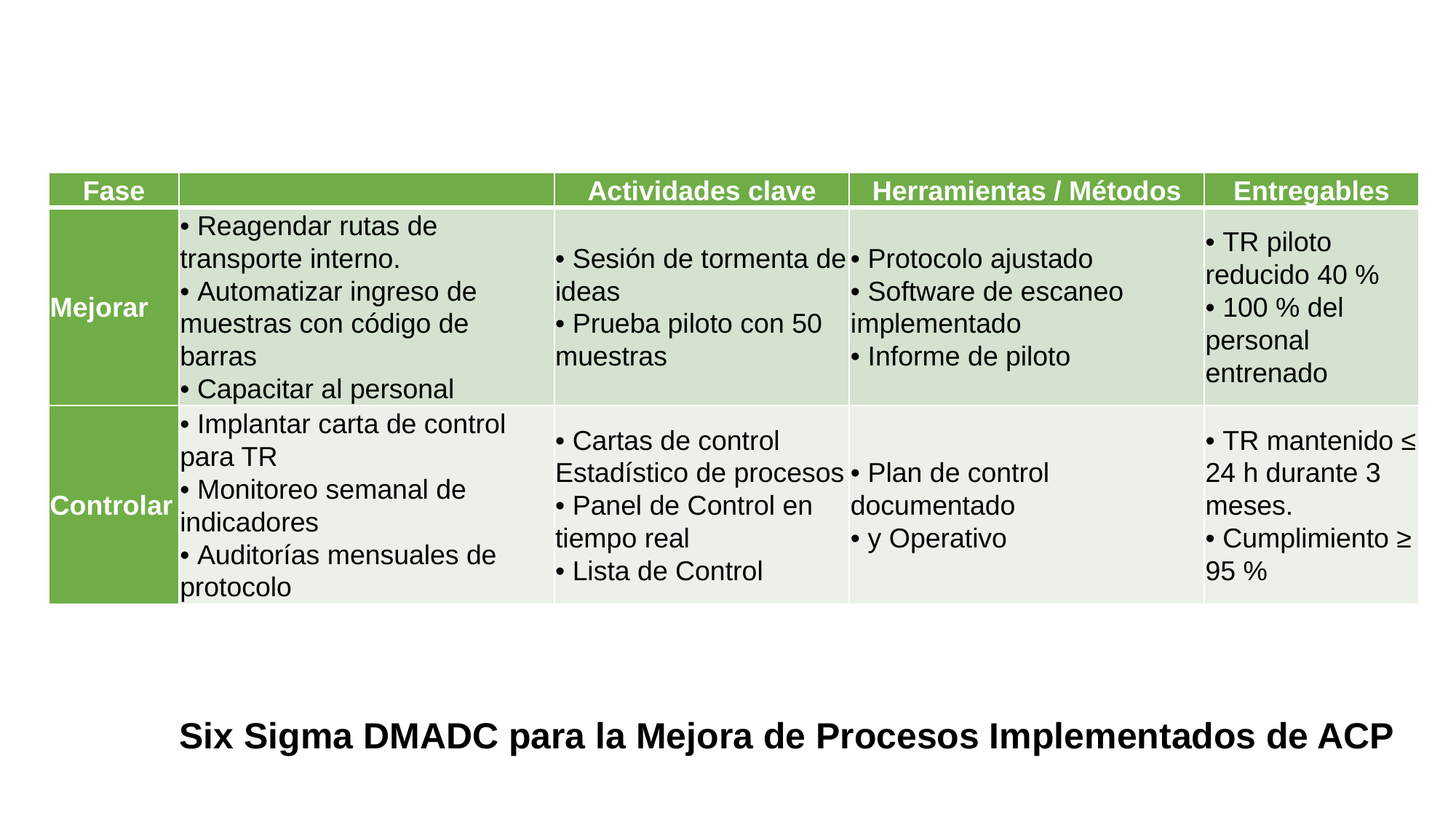

| Fase |  | Actividades clave | Herramientas / Métodos | Entregables |
| --- | --- | --- | --- | --- |
| Mejorar | • Reagendar rutas de transporte interno. • Automatizar ingreso de muestras con código de barras • Capacitar al personal | • Sesión de tormenta de ideas • Prueba piloto con 50 muestras | • Protocolo ajustado • Software de escaneo implementado • Informe de piloto | • TR piloto reducido 40 % • 100 % del personal entrenado |
| Controlar | • Implantar carta de control para TR • Monitoreo semanal de indicadores • Auditorías mensuales de protocolo | • Cartas de control Estadístico de procesos • Panel de Control en tiempo real • Lista de Control | • Plan de control documentado • y Operativo | • TR mantenido ≤ 24 h durante 3 meses. • Cumplimiento ≥ 95 % |
Six Sigma DMADC para la Mejora de Procesos Implementados de ACP